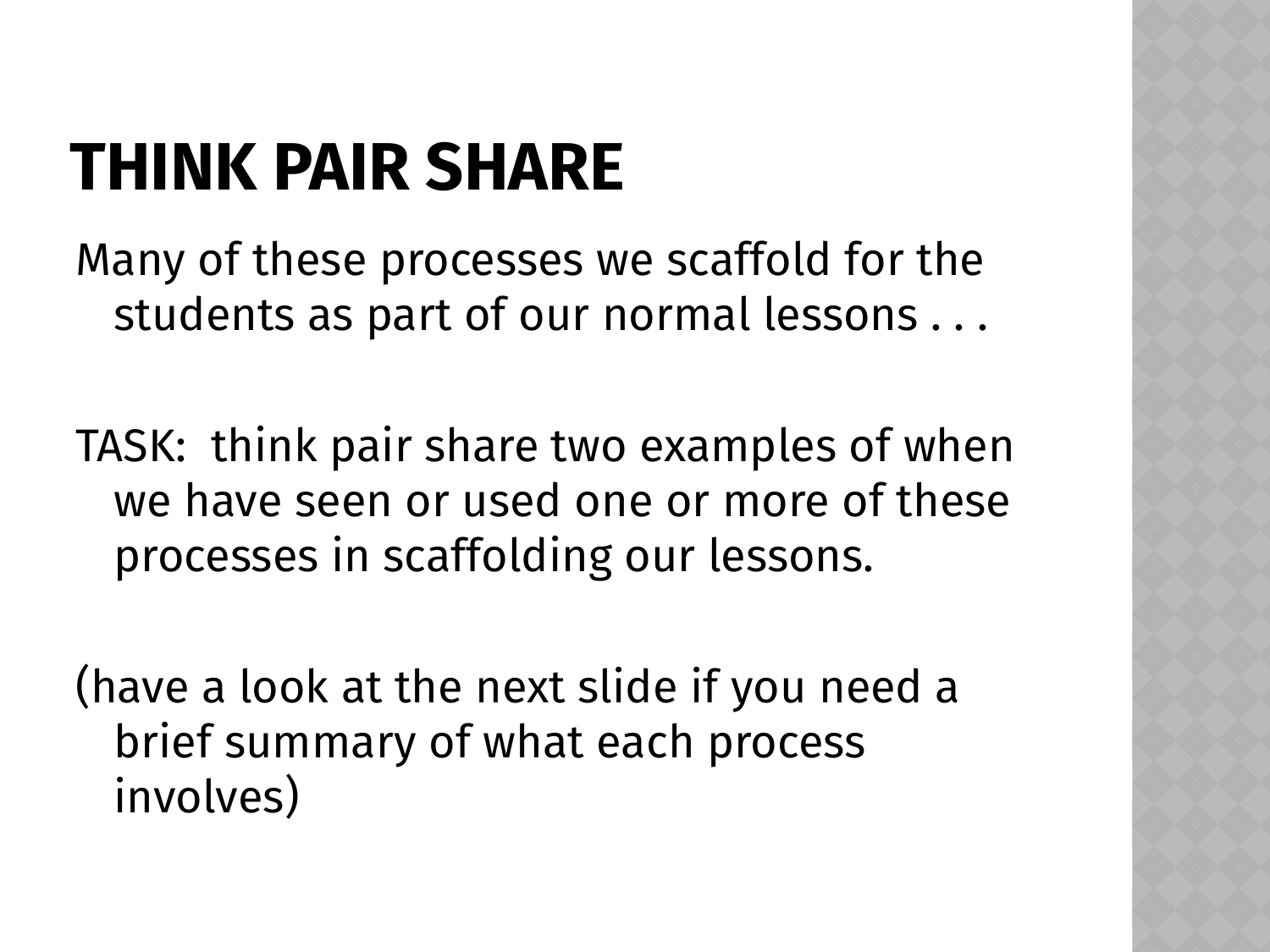

# THINK PAIR SHARE
Many of these processes we scaffold for the students as part of our normal lessons . . .

TASK:  think pair share two examples of when we have seen or used one or more of these processes in scaffolding our lessons.

(have a look at the next slide if you need a brief summary of what each process involves)